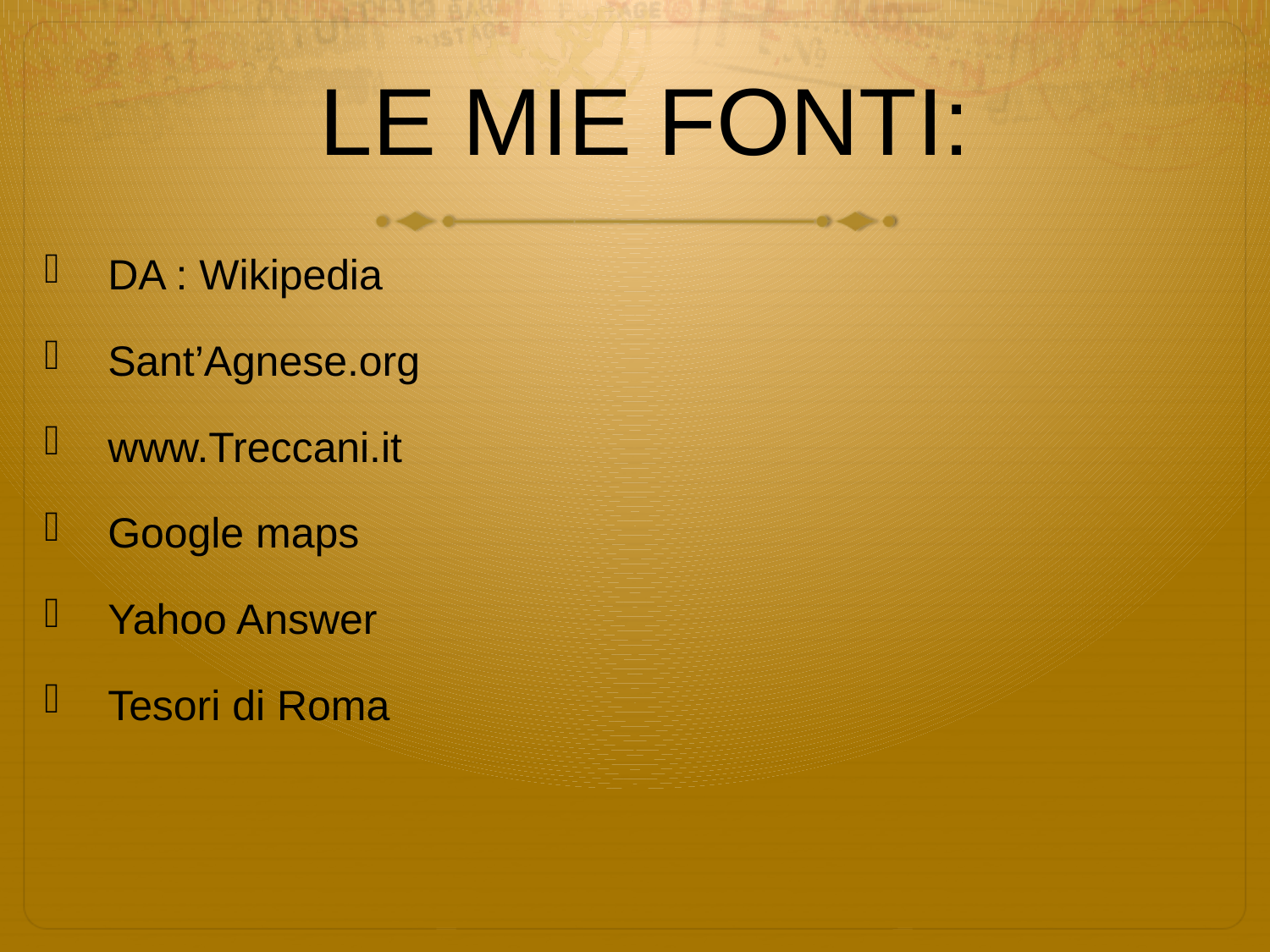

# LE MIE FONTI:
DA : Wikipedia
Sant’Agnese.org
www.Treccani.it
Google maps
Yahoo Answer
Tesori di Roma